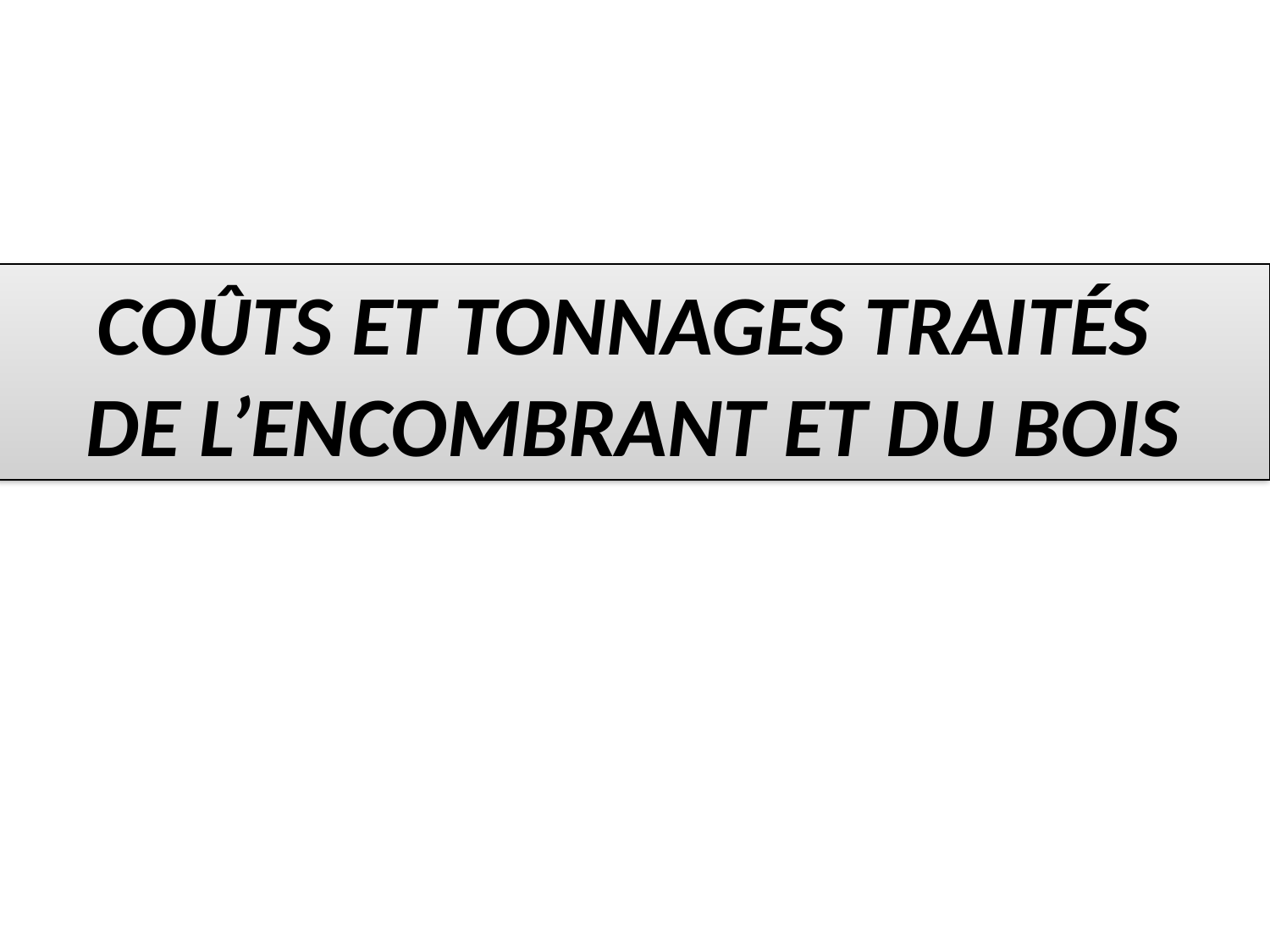

COÛTS ET TONNAGES TRAITÉS
DE L’ENCOMBRANT ET DU BOIS